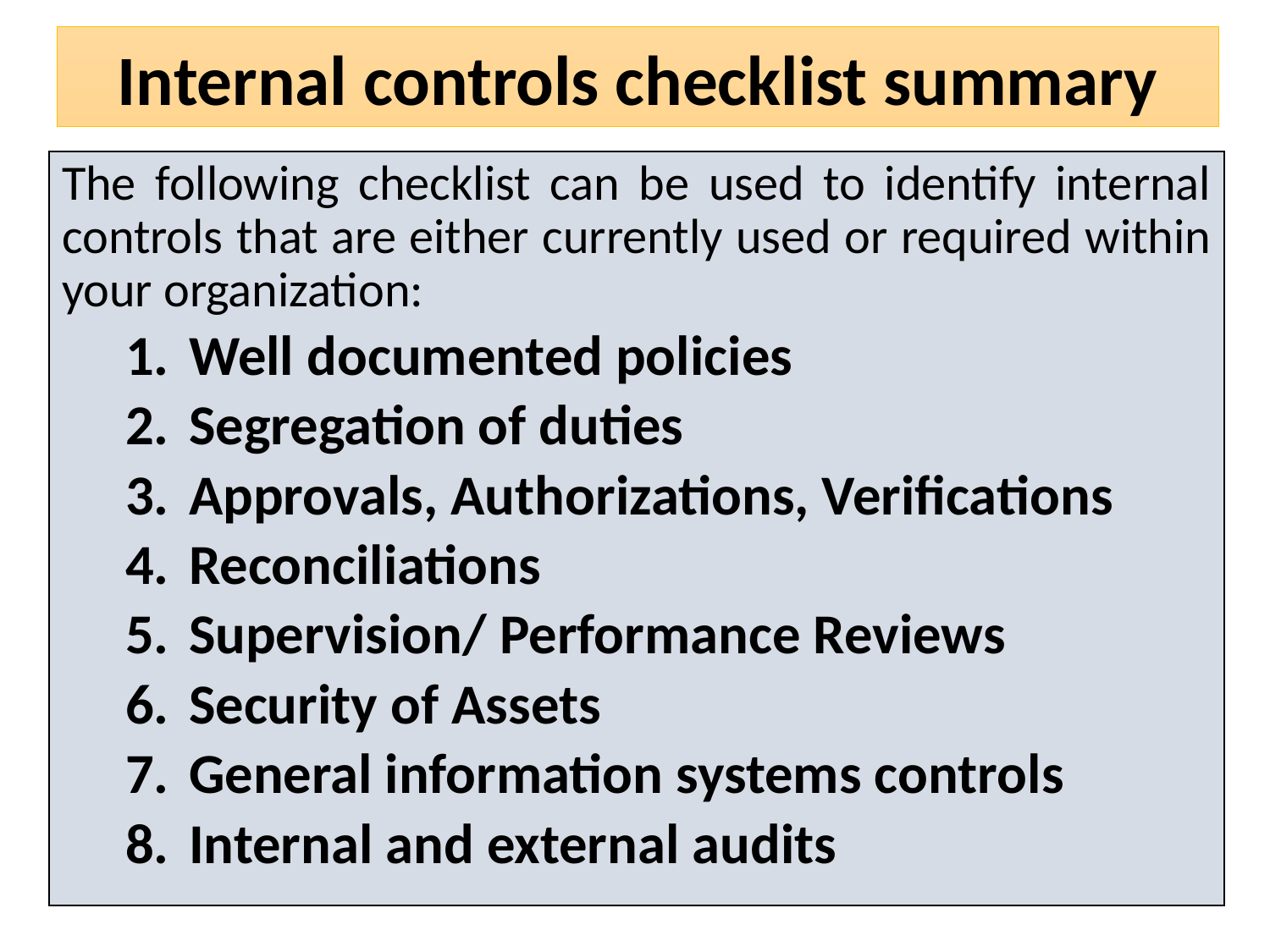

# Internal controls checklist summary
The following checklist can be used to identify internal controls that are either currently used or required within your organization:
Well documented policies
Segregation of duties
Approvals, Authorizations, Verifications
Reconciliations
Supervision/ Performance Reviews
Security of Assets
General information systems controls
Internal and external audits